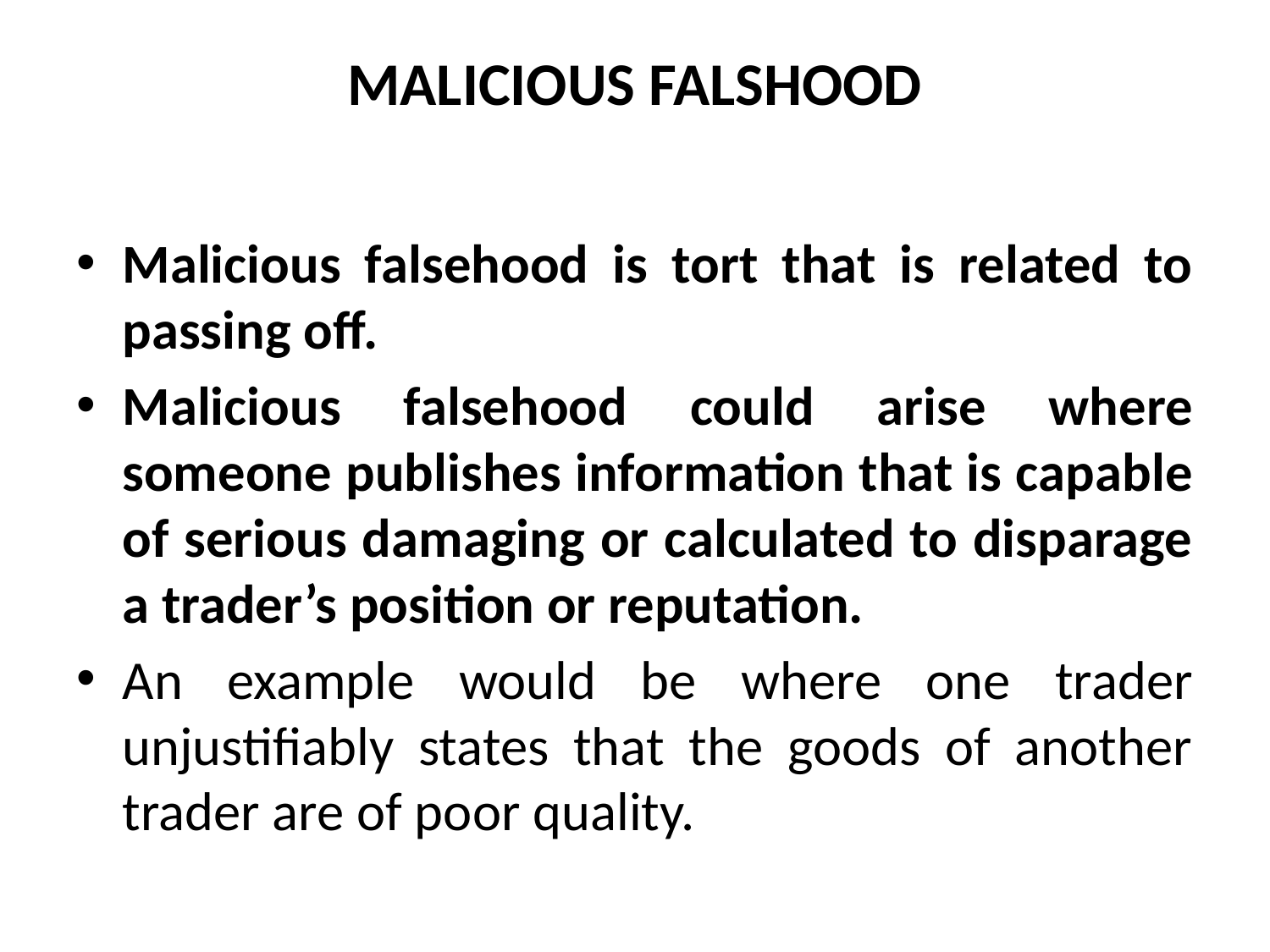

# MALICIOUS FALSHOOD
Malicious falsehood is tort that is related to passing off.
Malicious falsehood could arise where someone publishes information that is capable of serious damaging or calculated to disparage a trader’s position or reputation.
An example would be where one trader unjustifiably states that the goods of another trader are of poor quality.